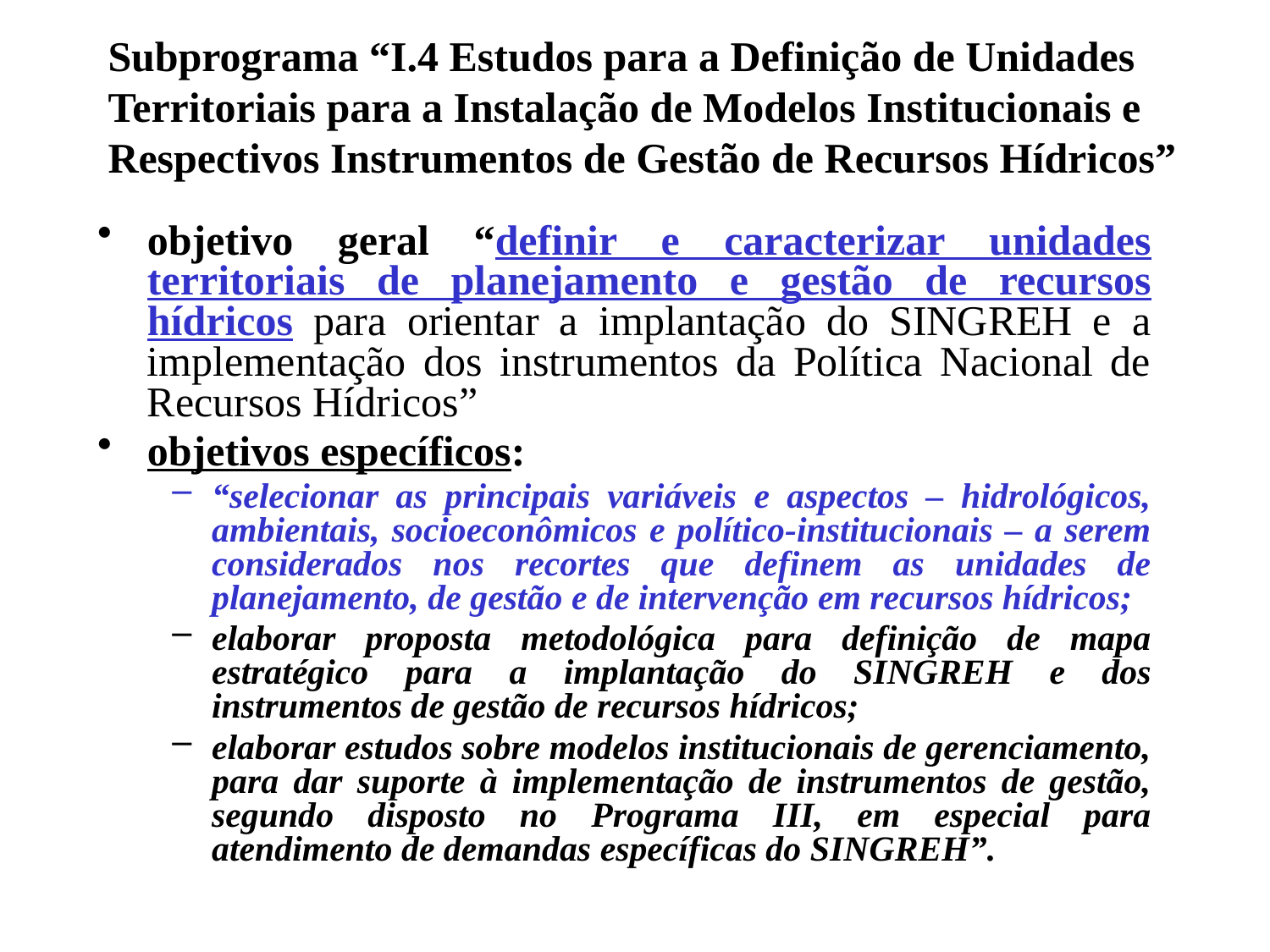

# Subprograma “I.4 Estudos para a Definição de Unidades Territoriais para a Instalação de Modelos Institucionais e Respectivos Instrumentos de Gestão de Recursos Hídricos”
objetivo geral “definir e caracterizar unidades territoriais de planejamento e gestão de recursos hídricos para orientar a implantação do SINGREH e a implementação dos instrumentos da Política Nacional de Recursos Hídricos”
objetivos específicos:
“selecionar as principais variáveis e aspectos – hidrológicos, ambientais, socioeconômicos e político-institucionais – a serem considerados nos recortes que definem as unidades de planejamento, de gestão e de intervenção em recursos hídricos;
elaborar proposta metodológica para definição de mapa estratégico para a implantação do SINGREH e dos instrumentos de gestão de recursos hídricos;
elaborar estudos sobre modelos institucionais de gerenciamento, para dar suporte à implementação de instrumentos de gestão, segundo disposto no Programa III, em especial para atendimento de demandas específicas do SINGREH”.